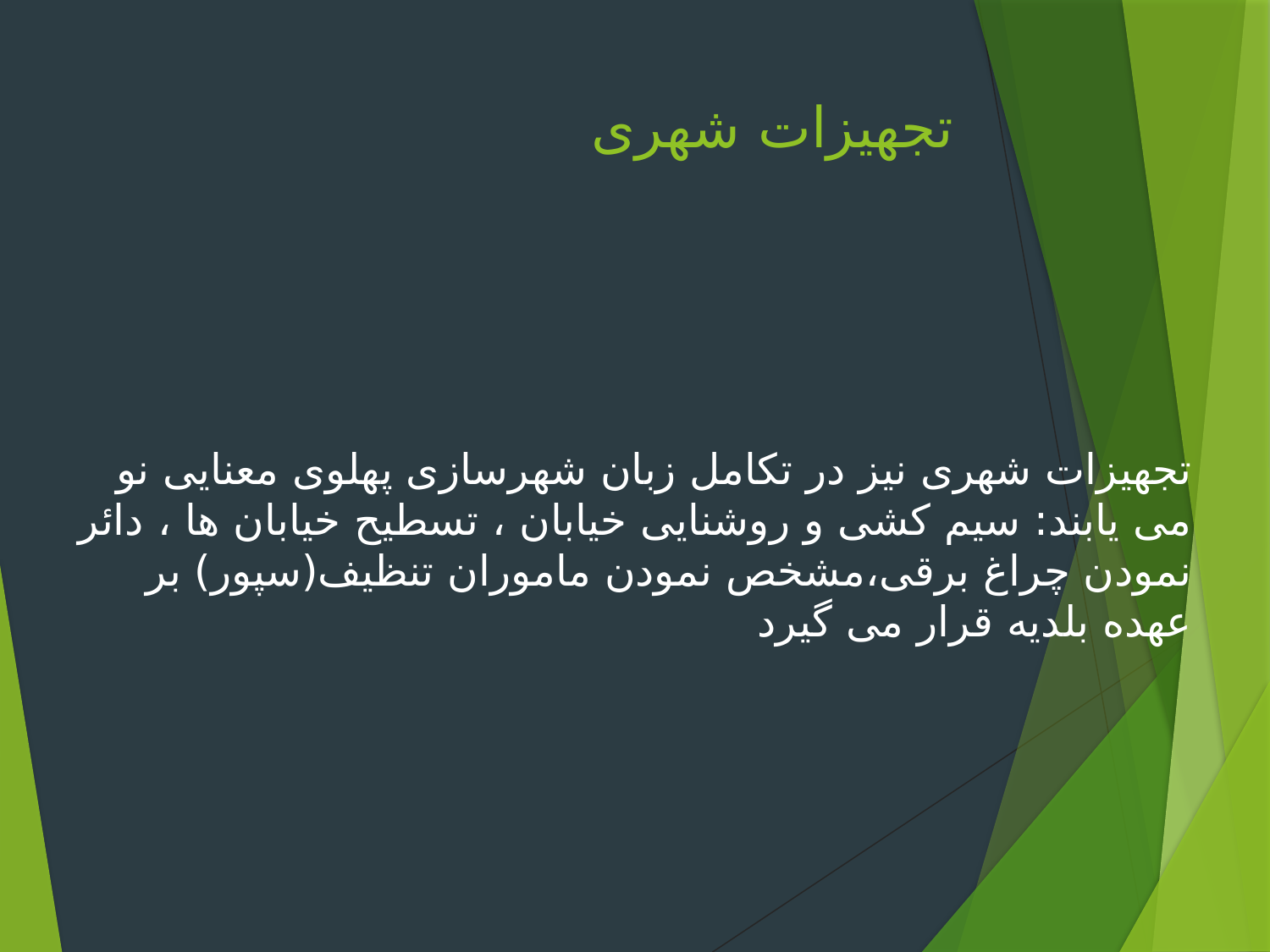

# تجهیزات شهری
تجهیزات شهری نیز در تکامل زبان شهرسازی پهلوی معنایی نو می یابند: سیم کشی و روشنایی خیابان ، تسطیح خیابان ها ، دائر نمودن چراغ برقی،مشخص نمودن ماموران تنظیف(سپور) بر عهده بلدیه قرار می گیرد